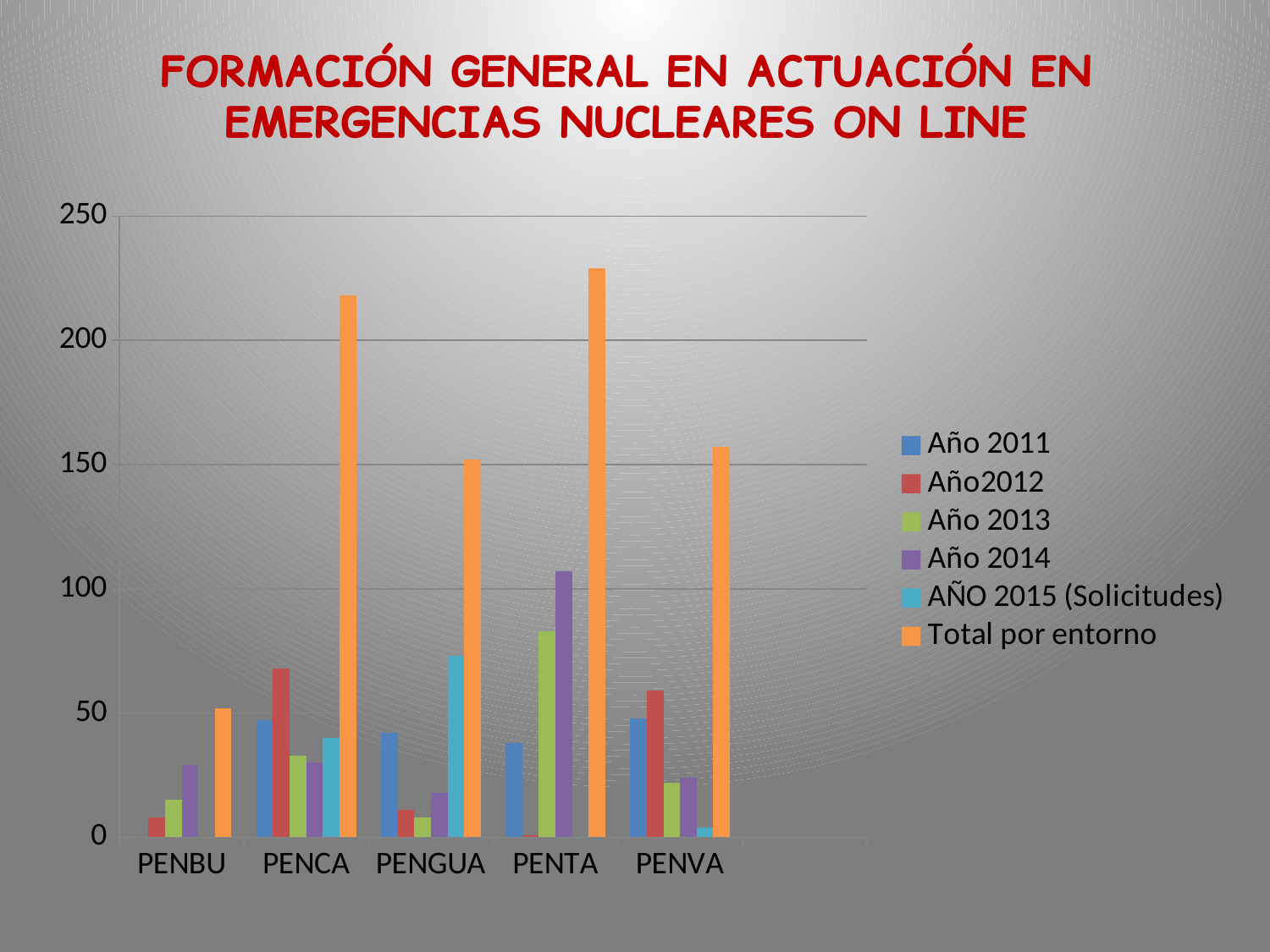

# FORMACIÓN GENERAL EN ACTUACIÓN EN EMERGENCIAS NUCLEARES ON LINE

### Chart

| Category | Año 2011 | Año2012 | Año 2013 | Año 2014 | AÑO 2015 (Solicitudes) | Total por entorno  |
|---|---|---|---|---|---|---|
| PENBU | 0.0 | 8.0 | 15.0 | 29.0 | 0.0 | 52.0 |
| PENCA | 47.0 | 68.0 | 33.0 | 30.0 | 40.0 | 218.0 |
| PENGUA | 42.0 | 11.0 | 8.0 | 18.0 | 73.0 | 152.0 |
| PENTA | 38.0 | 1.0 | 83.0 | 107.0 | 0.0 | 229.0 |
| PENVA | 48.0 | 59.0 | 22.0 | 24.0 | 4.0 | 157.0 |